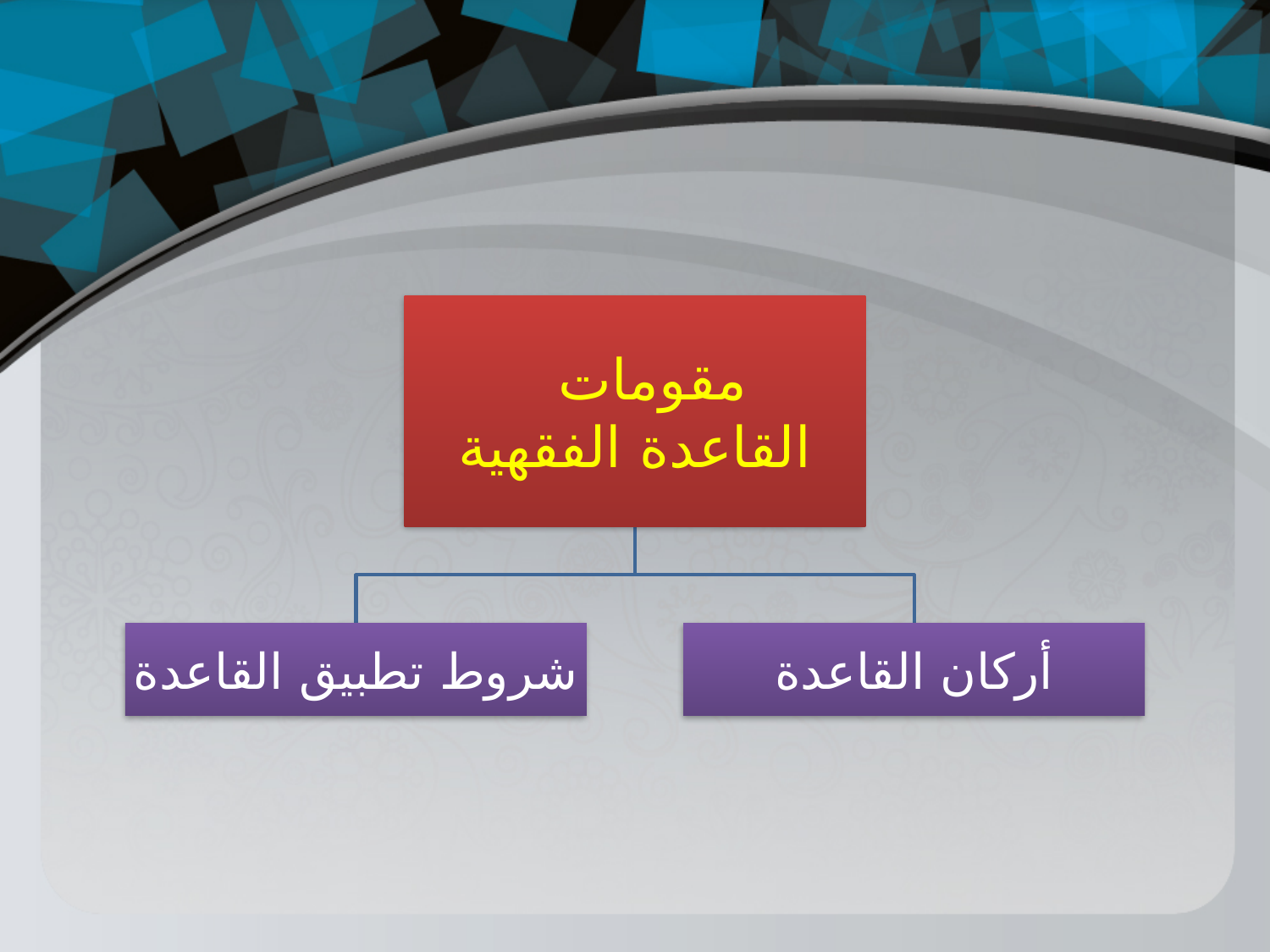

مقومات
القاعدة الفقهية
شروط تطبيق القاعدة
أركان القاعدة